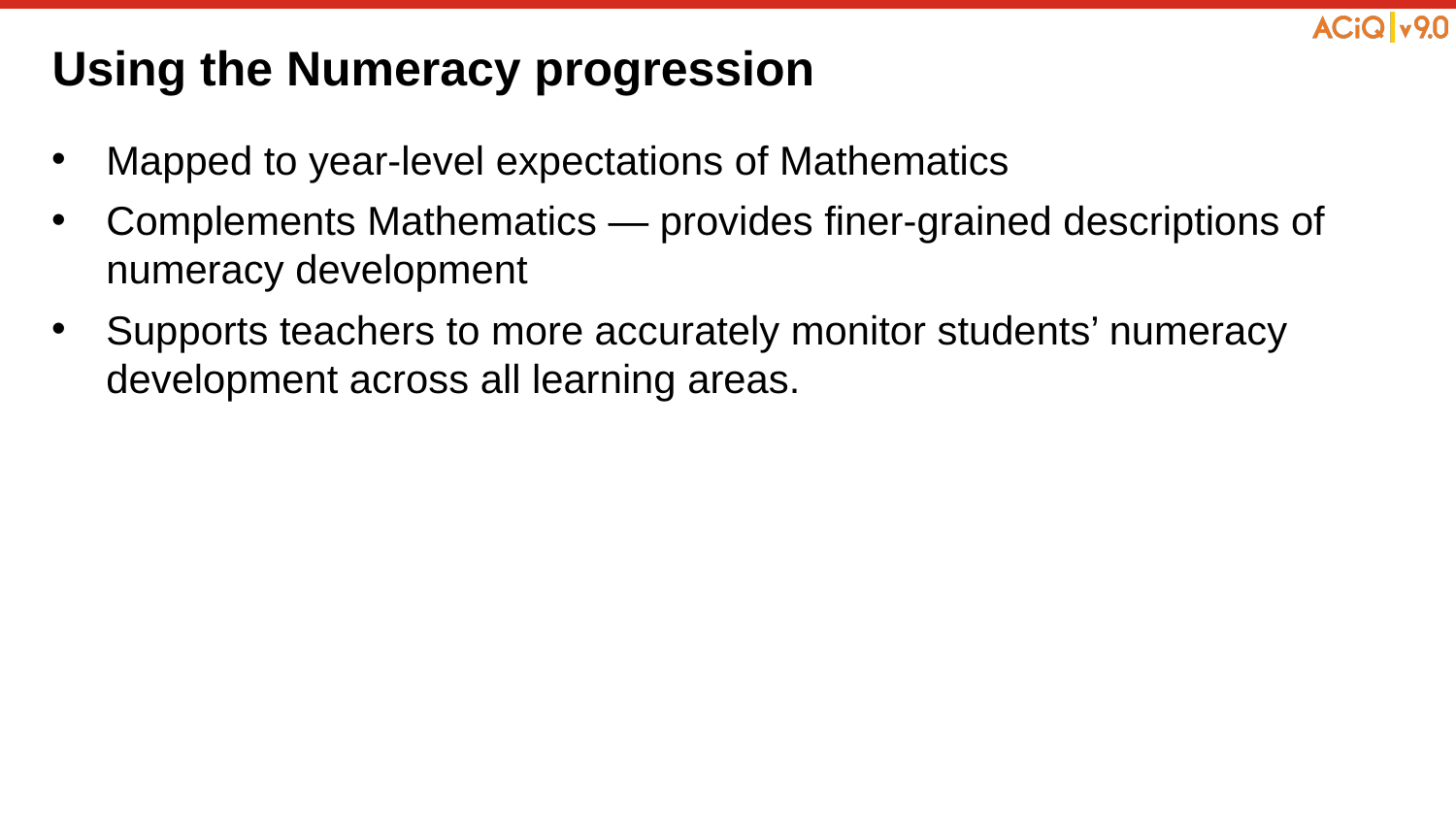

# Using the Numeracy progression
Mapped to year-level expectations of Mathematics
Complements Mathematics — provides finer-grained descriptions of numeracy development
Supports teachers to more accurately monitor students’ numeracy development across all learning areas.